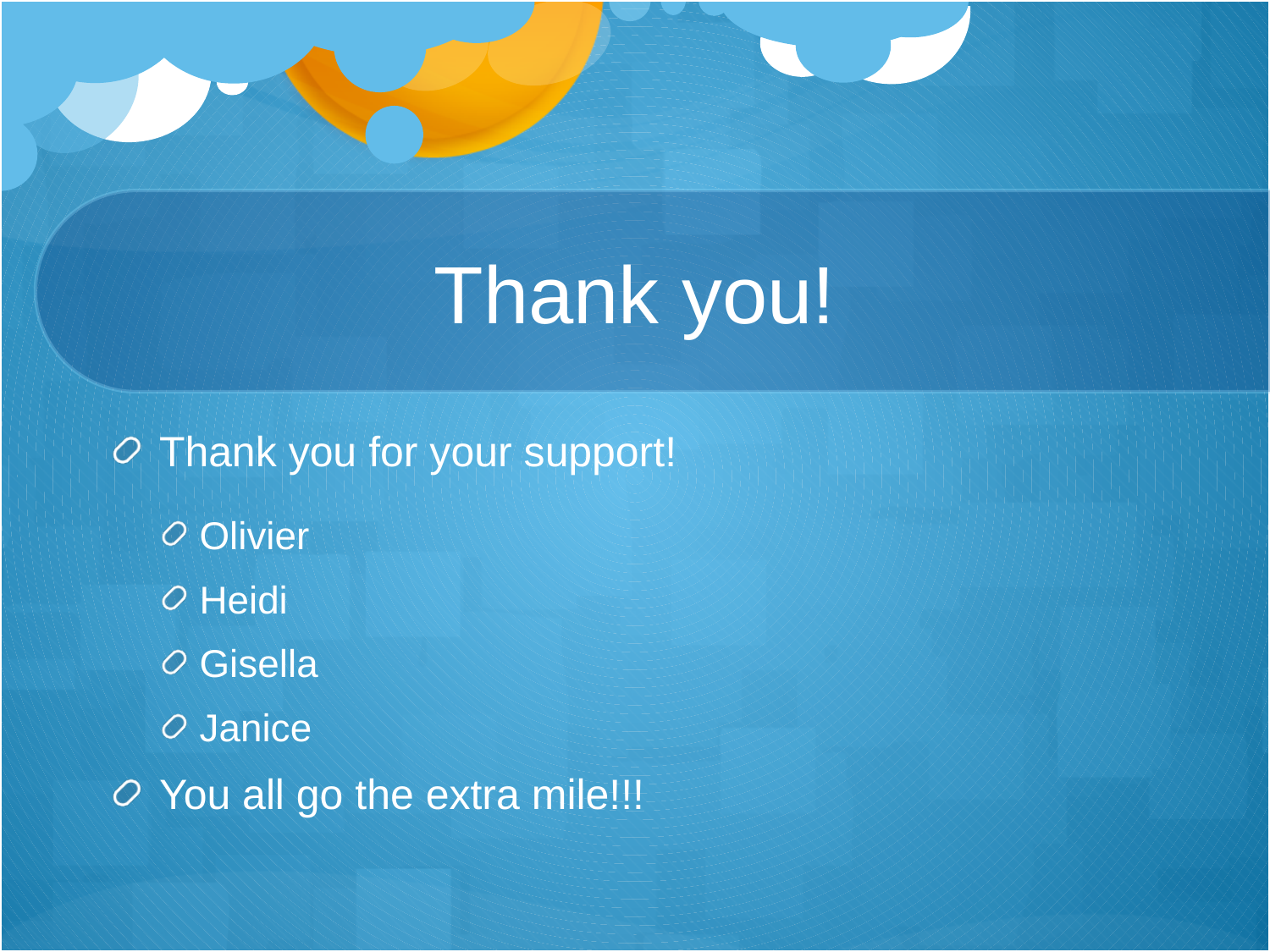

# Thank you!
Thank you for your support!
Olivier
Heidi
Gisella
Janice
You all go the extra mile!!!